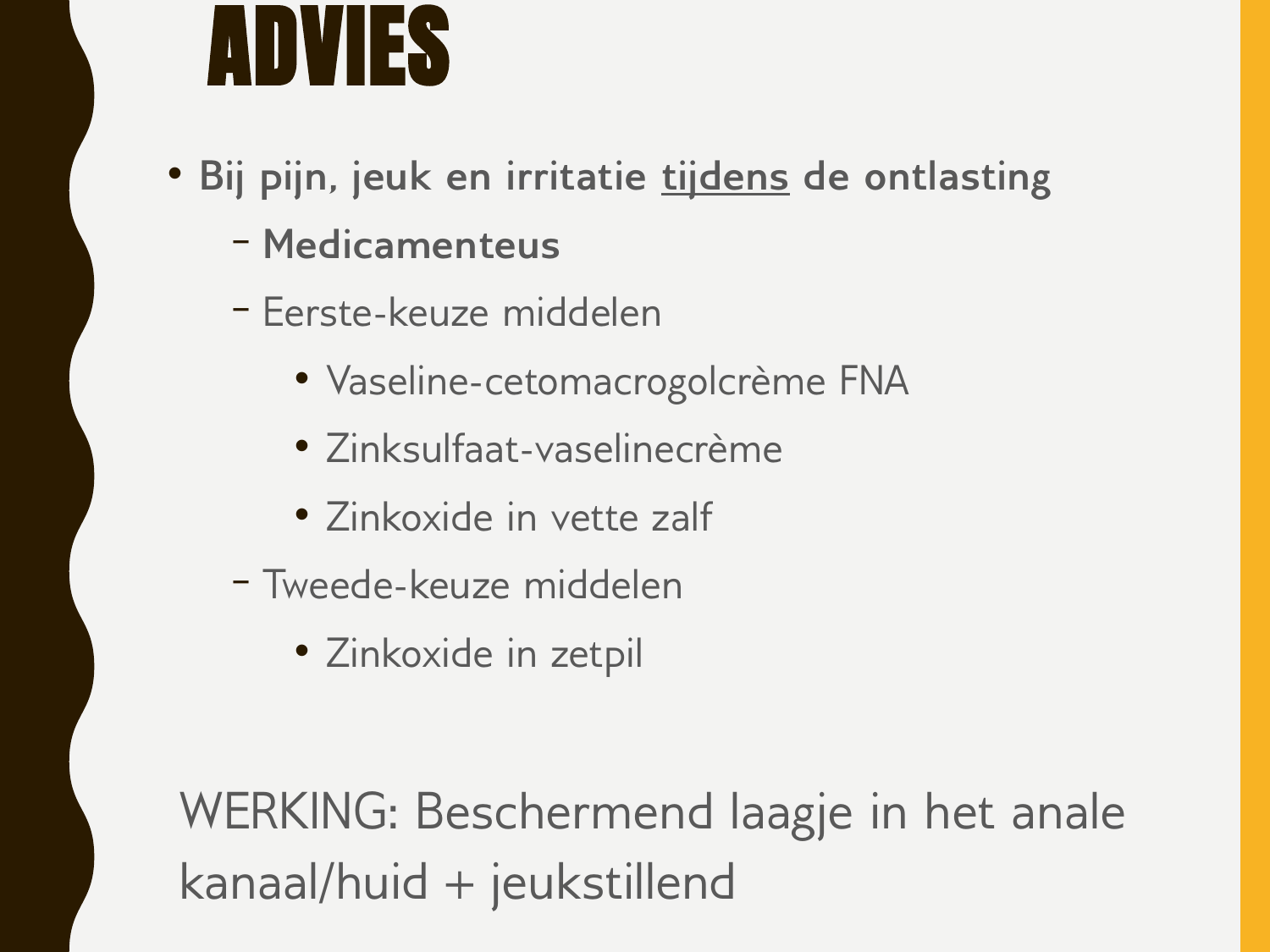

# Advies
Bij pijn, jeuk en irritatie tijdens de ontlasting
Medicamenteus
Eerste-keuze middelen
Vaseline-cetomacrogolcrème FNA
Zinksulfaat-vaselinecrème
Zinkoxide in vette zalf
Tweede-keuze middelen
Zinkoxide in zetpil

WERKING: Beschermend laagje in het anale kanaal/huid + jeukstillend